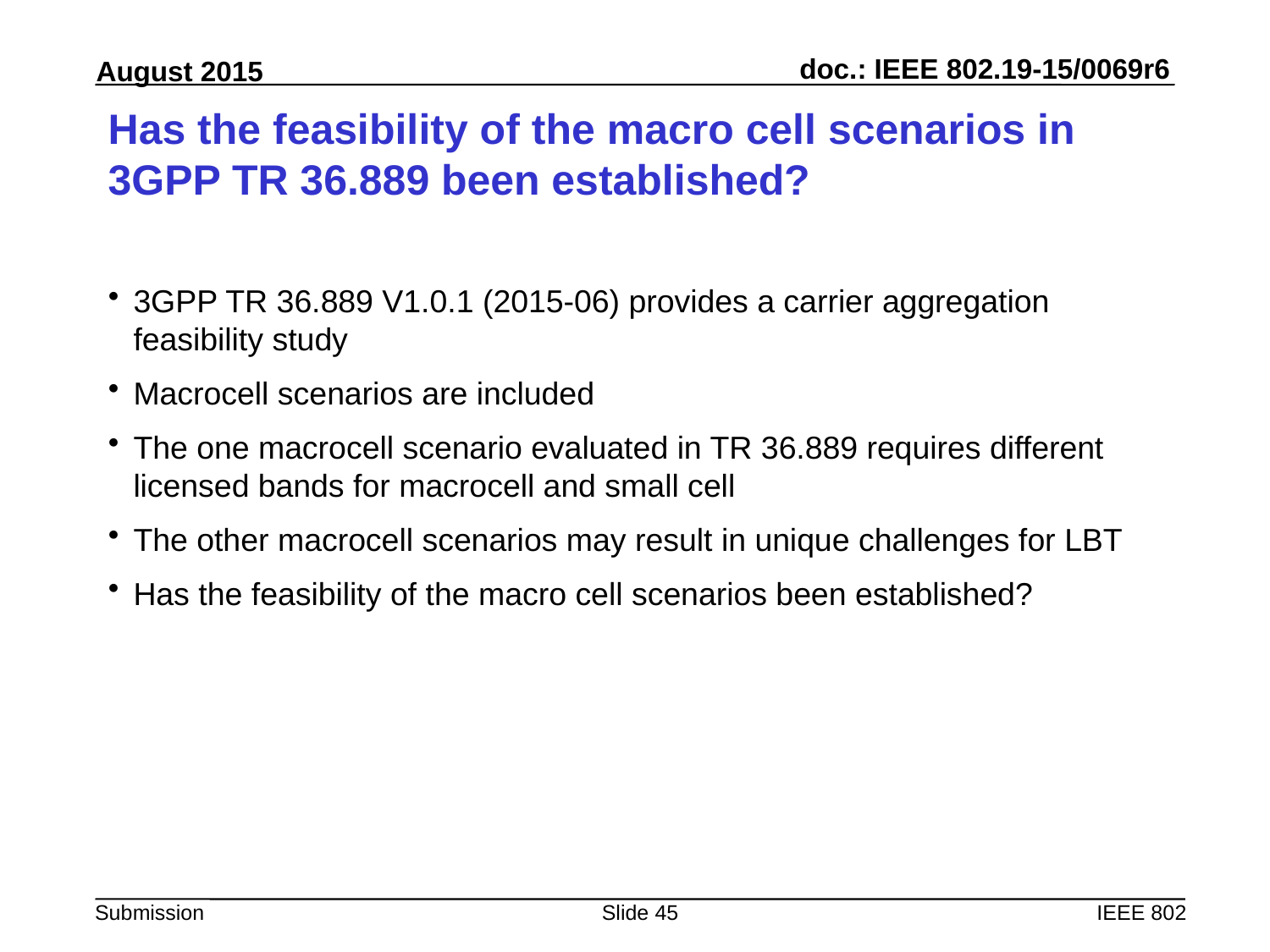

# Has the feasibility of the macro cell scenarios in 3GPP TR 36.889 been established?

3GPP TR 36.889 V1.0.1 (2015-06) provides a carrier aggregation feasibility study
Macrocell scenarios are included
The one macrocell scenario evaluated in TR 36.889 requires different licensed bands for macrocell and small cell
The other macrocell scenarios may result in unique challenges for LBT
Has the feasibility of the macro cell scenarios been established?
Slide 45
IEEE 802